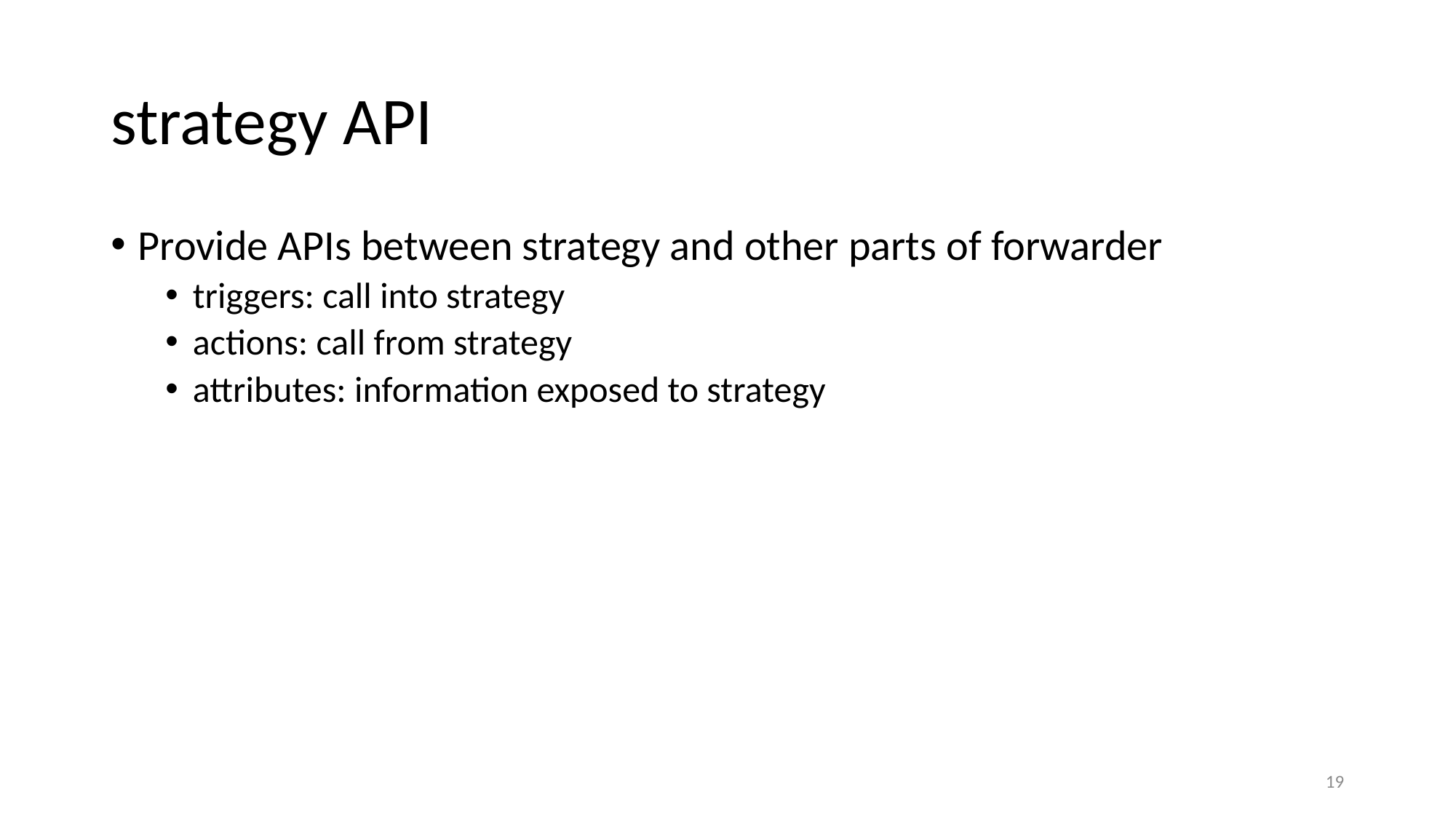

# strategy API
Provide APIs between strategy and other parts of forwarder
triggers: call into strategy
actions: call from strategy
attributes: information exposed to strategy
19